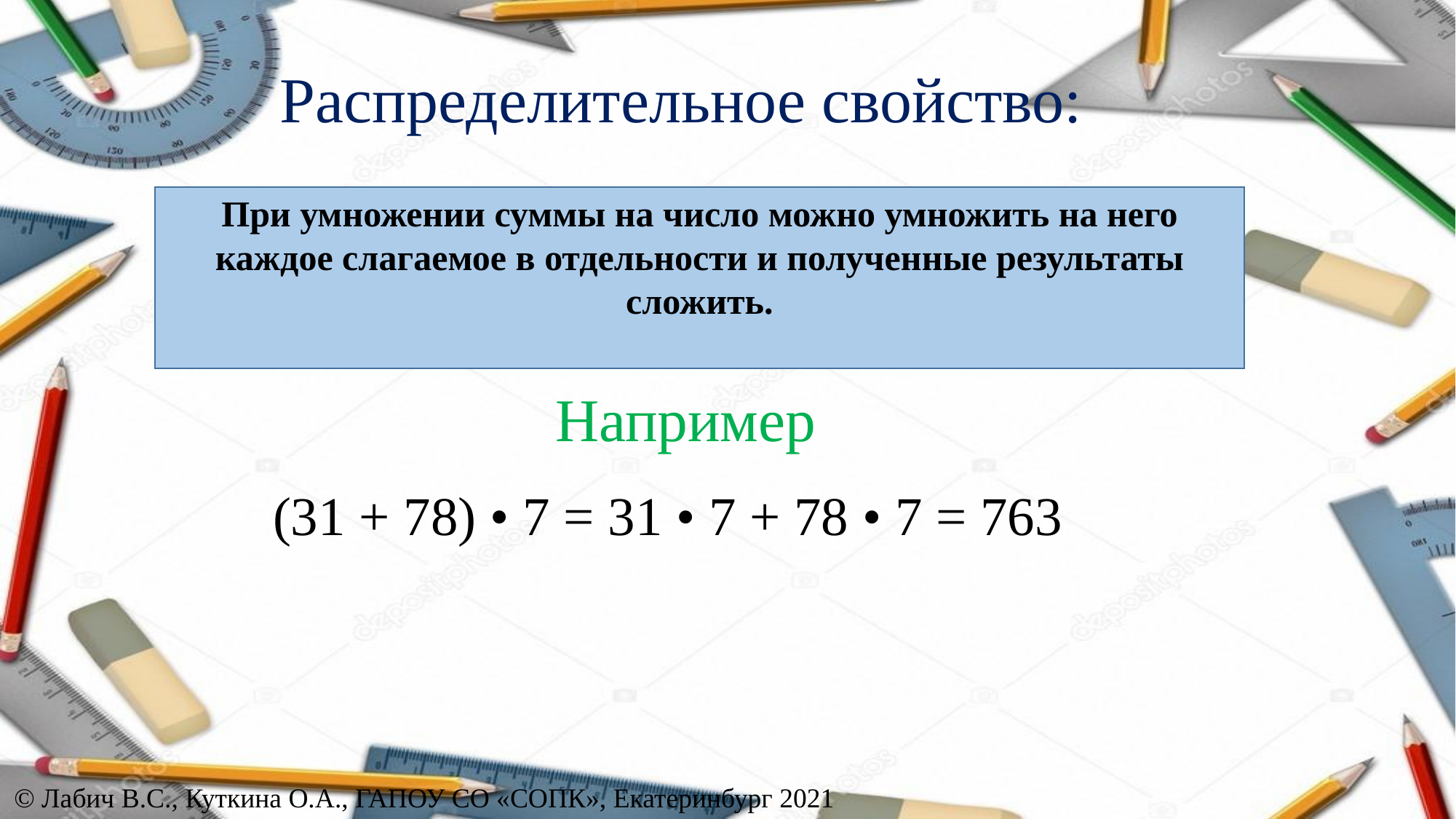

# Распределительное свойство:
При умножении суммы на число можно умножить на него каждое слагаемое в отдельности и полученные результаты сложить.
Например
(31 + 78) • 7 = 31 • 7 + 78 • 7 = 763
© Лабич В.С., Куткина О.А., ГАПОУ СО «СОПК», Екатеринбург 2021